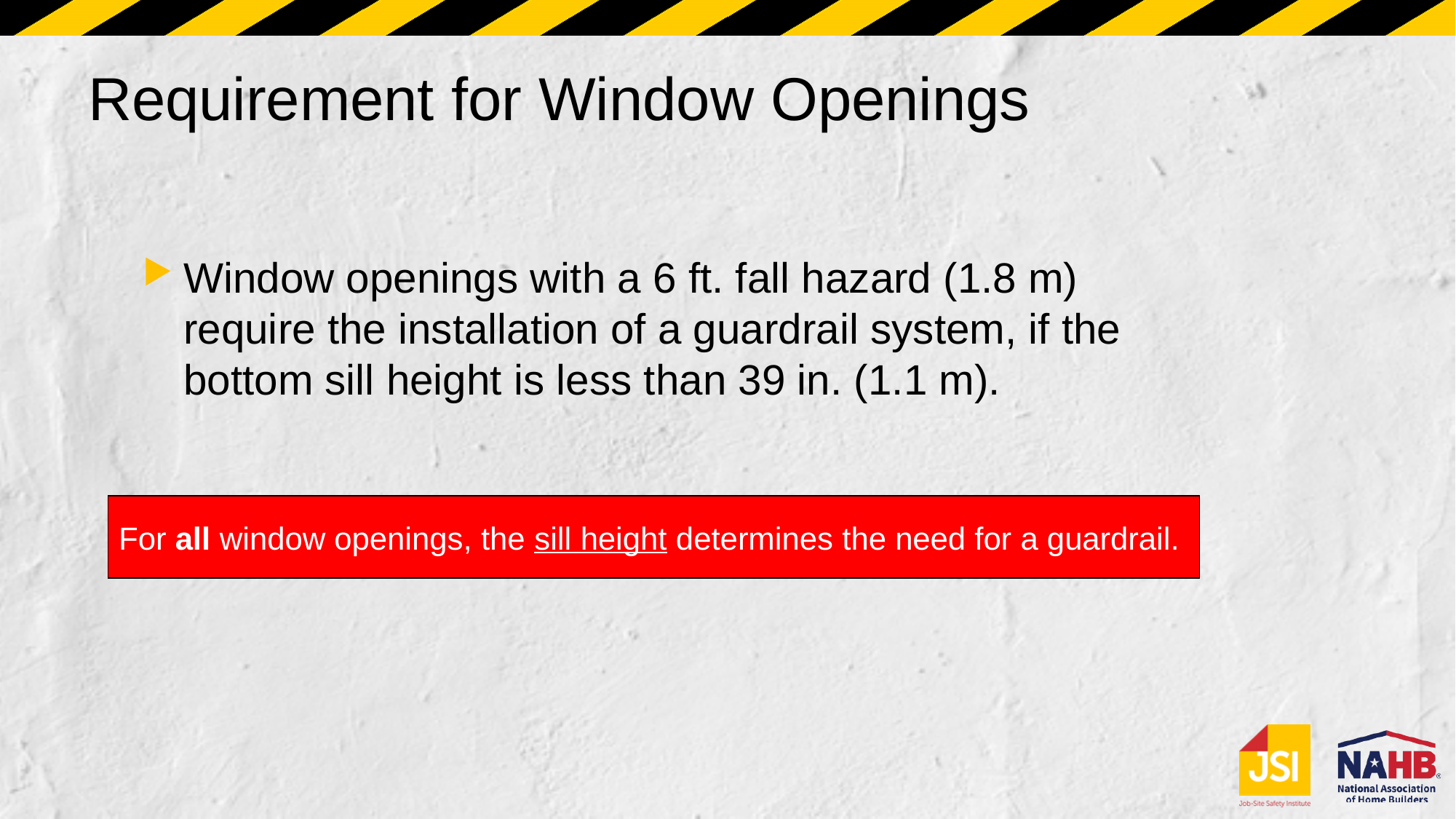

# Requirement for Window Openings
Window openings with a 6 ft. fall hazard (1.8 m) require the installation of a guardrail system, if the bottom sill height is less than 39 in. (1.1 m).

For all window openings, the sill height determines the need for a guardrail.